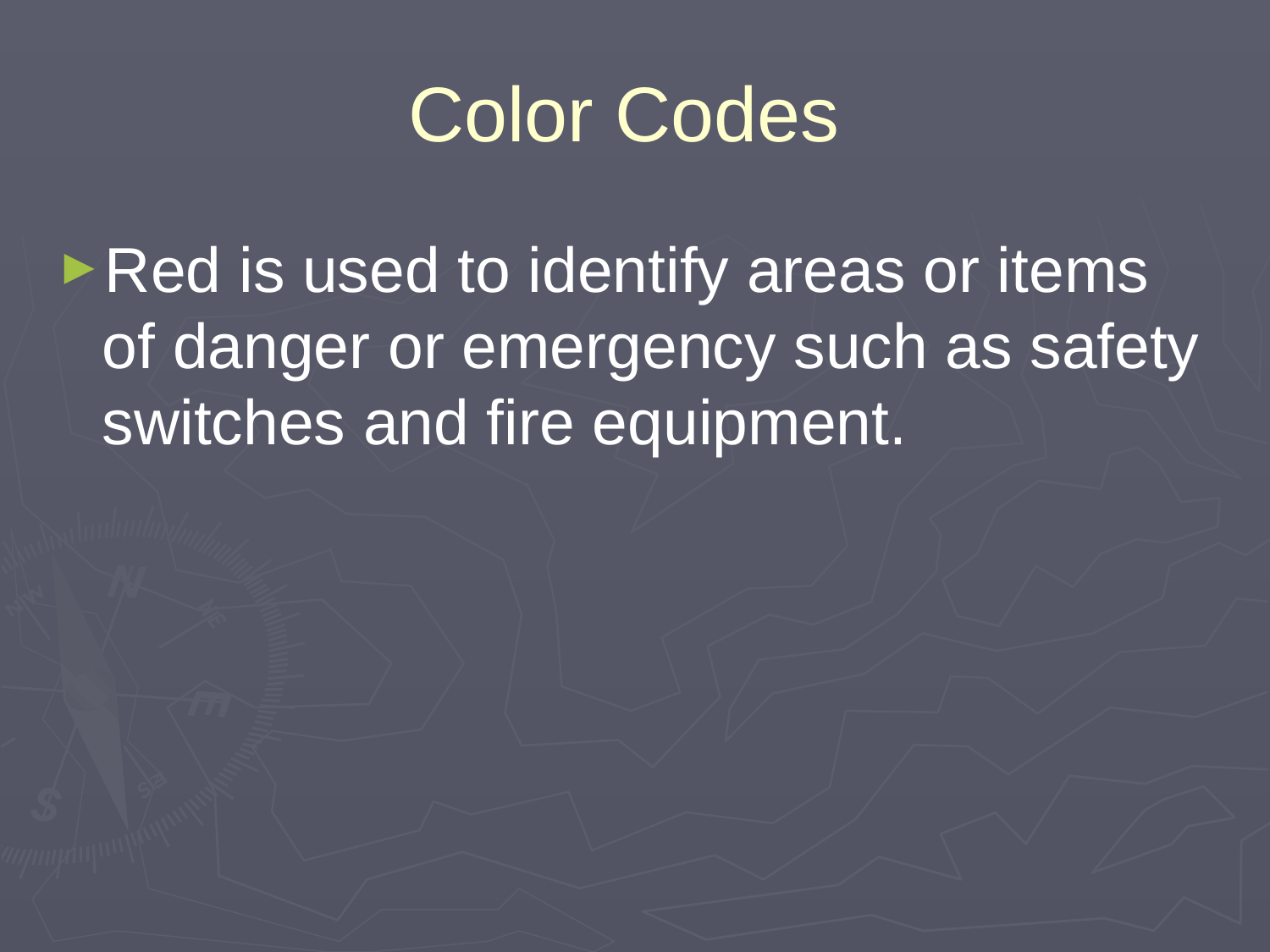

# Color Codes
Red is used to identify areas or items of danger or emergency such as safety switches and fire equipment.